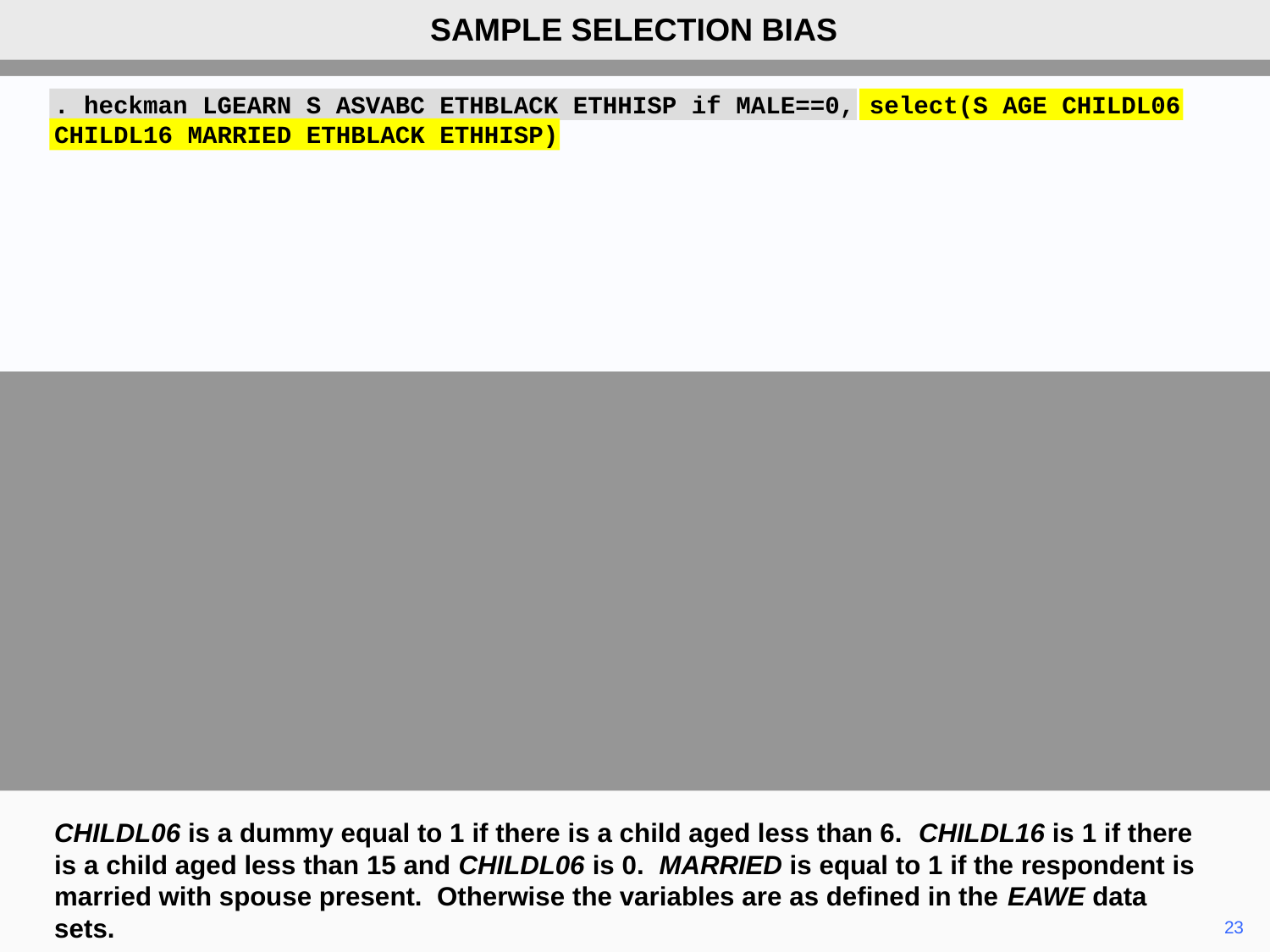

SAMPLE SELECTION BIAS

. heckman LGEARN S ASVABC ETHBLACK ETHHISP if MALE==0, select(S AGE CHILDL06 CHILDL16 MARRIED ETHBLACK ETHHISP)

CHILDL06 is a dummy equal to 1 if there is a child aged less than 6.  CHILDL16 is 1 if there is a child aged less than 15 and CHILDL06 is 0.  MARRIED is equal to 1 if the respondent is married with spouse present.  Otherwise the variables are as defined in the EAWE data sets.
	23